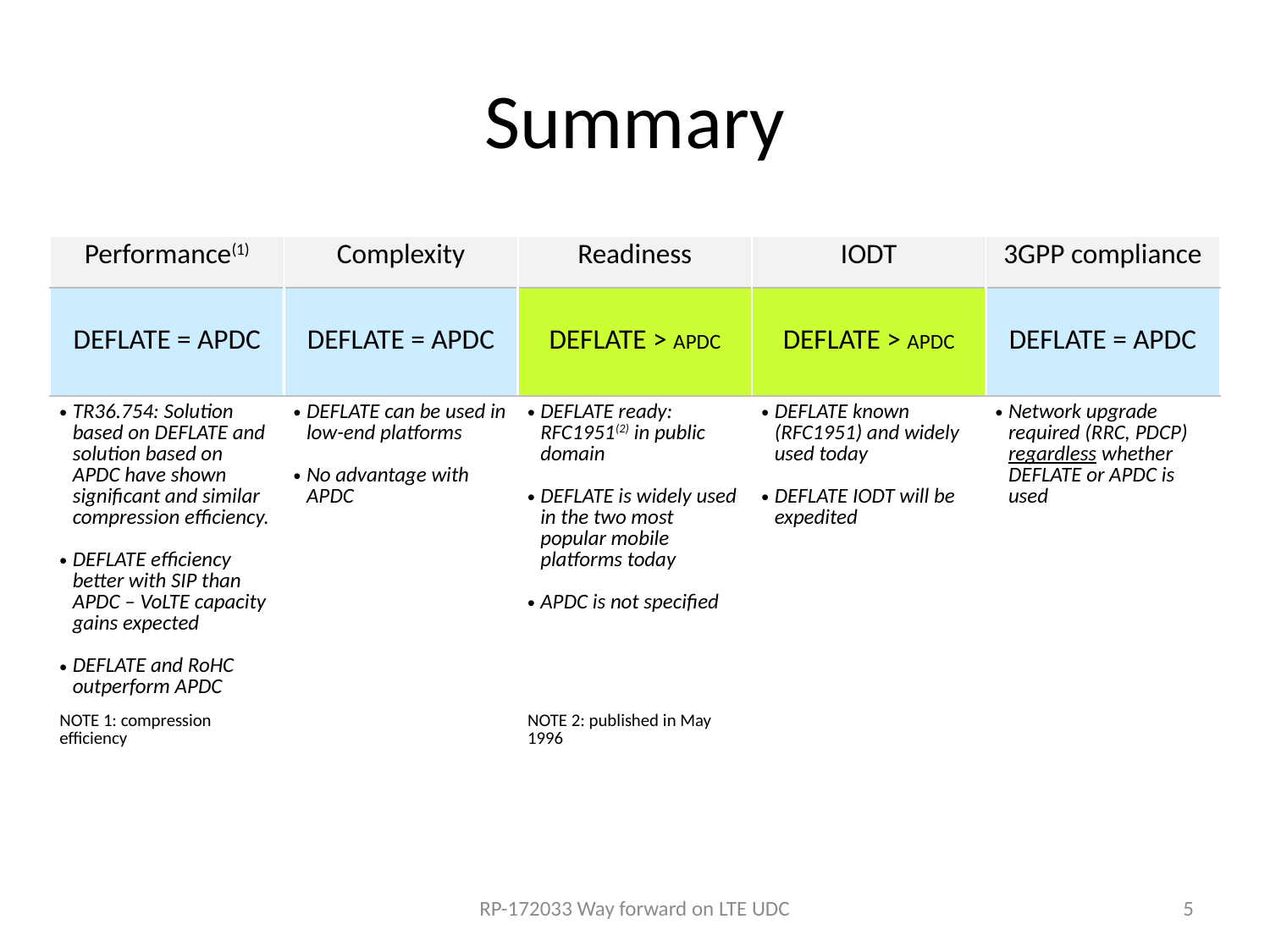

# Summary
| Performance(1) | Complexity | Readiness | IODT | 3GPP compliance |
| --- | --- | --- | --- | --- |
| DEFLATE = APDC | DEFLATE = APDC | DEFLATE > APDC | DEFLATE > APDC | DEFLATE = APDC |
| TR36.754: Solution based on DEFLATE and solution based on APDC have shown significant and similar compression efficiency. DEFLATE efficiency better with SIP than APDC – VoLTE capacity gains expected DEFLATE and RoHC outperform APDC | DEFLATE can be used in low-end platforms No advantage with APDC | DEFLATE ready: RFC1951(2) in public domain DEFLATE is widely used in the two most popular mobile platforms today APDC is not specified | DEFLATE known (RFC1951) and widely used today DEFLATE IODT will be expedited | Network upgrade required (RRC, PDCP) regardless whether DEFLATE or APDC is used |
| NOTE 1: compression efficiency |  | NOTE 2: published in May 1996 |  |  |
RP-172033 Way forward on LTE UDC
5